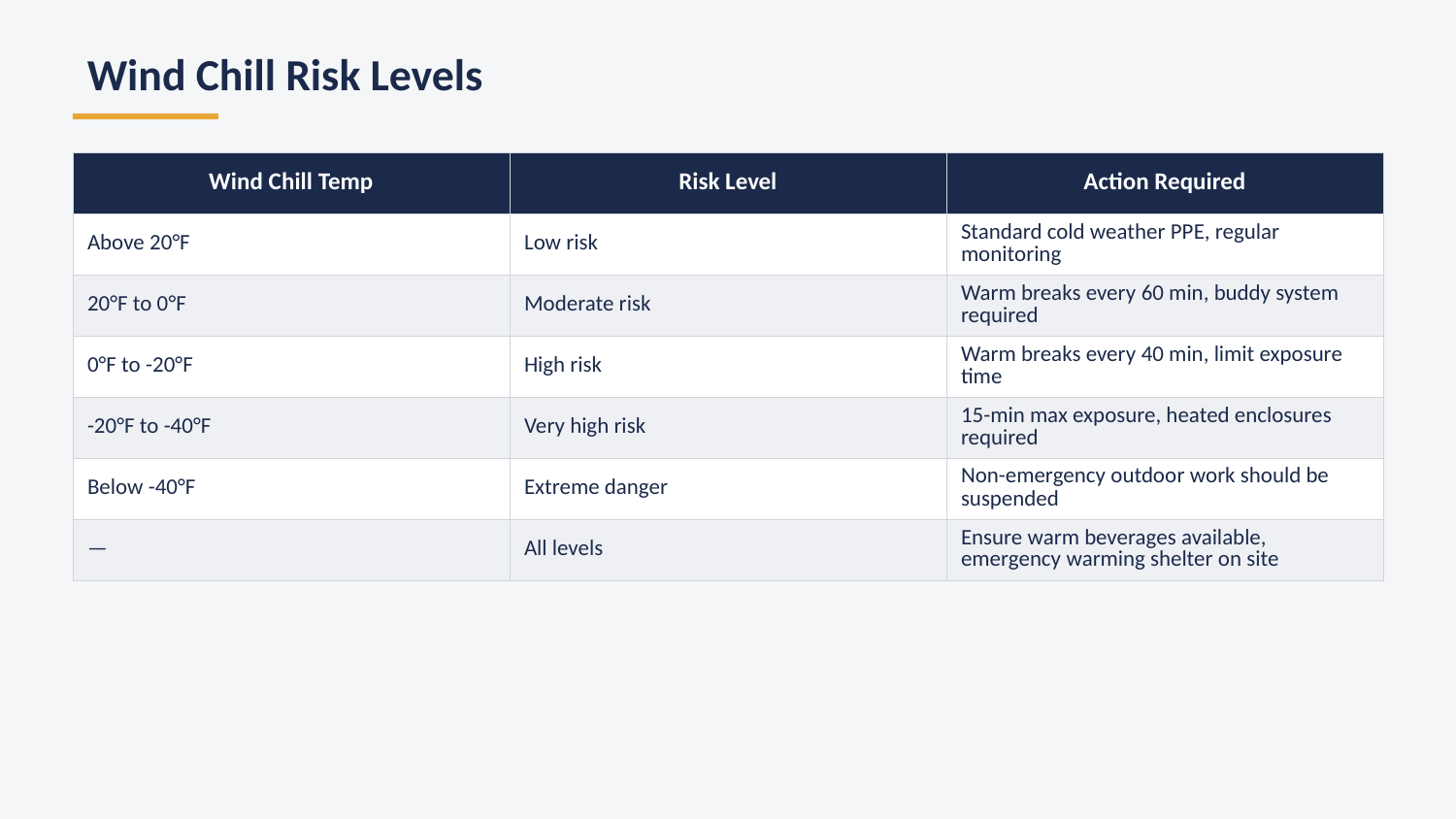

Wind Chill Risk Levels

| Wind Chill Temp | Risk Level | Action Required |
| --- | --- | --- |
| Above 20°F | Low risk | Standard cold weather PPE, regular monitoring |
| 20°F to 0°F | Moderate risk | Warm breaks every 60 min, buddy system required |
| 0°F to -20°F | High risk | Warm breaks every 40 min, limit exposure time |
| -20°F to -40°F | Very high risk | 15-min max exposure, heated enclosures required |
| Below -40°F | Extreme danger | Non-emergency outdoor work should be suspended |
| — | All levels | Ensure warm beverages available, emergency warming shelter on site |